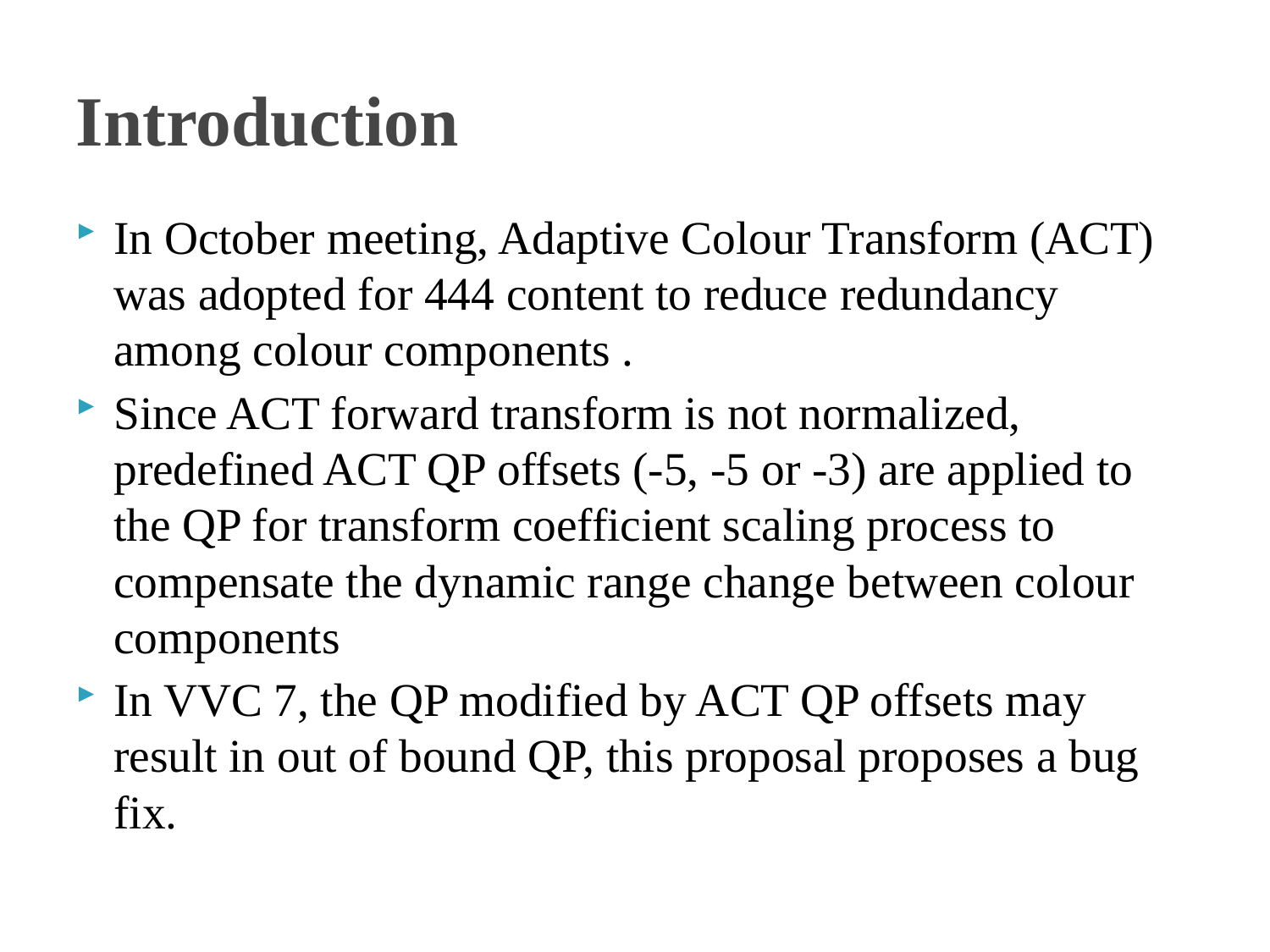

# Introduction
In October meeting, Adaptive Colour Transform (ACT) was adopted for 444 content to reduce redundancy among colour components .
Since ACT forward transform is not normalized, predefined ACT QP offsets (-5, -5 or -3) are applied to the QP for transform coefficient scaling process to compensate the dynamic range change between colour components
In VVC 7, the QP modified by ACT QP offsets may result in out of bound QP, this proposal proposes a bug fix.